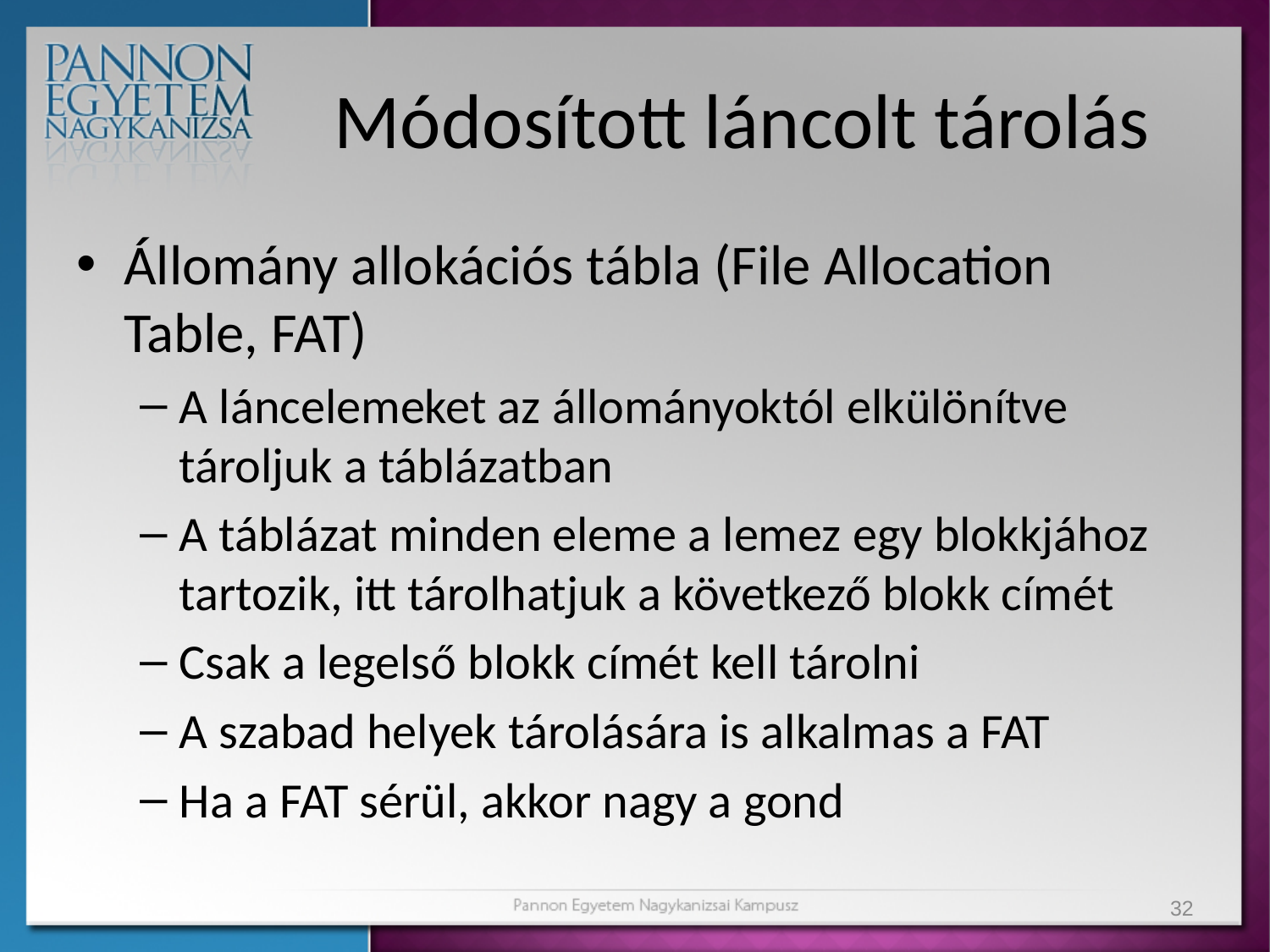

# Módosított láncolt tárolás
Állomány allokációs tábla (File Allocation Table, FAT)
A láncelemeket az állományoktól elkülönítve tároljuk a táblázatban
A táblázat minden eleme a lemez egy blokkjához tartozik, itt tárolhatjuk a következő blokk címét
Csak a legelső blokk címét kell tárolni
A szabad helyek tárolására is alkalmas a FAT
Ha a FAT sérül, akkor nagy a gond
32